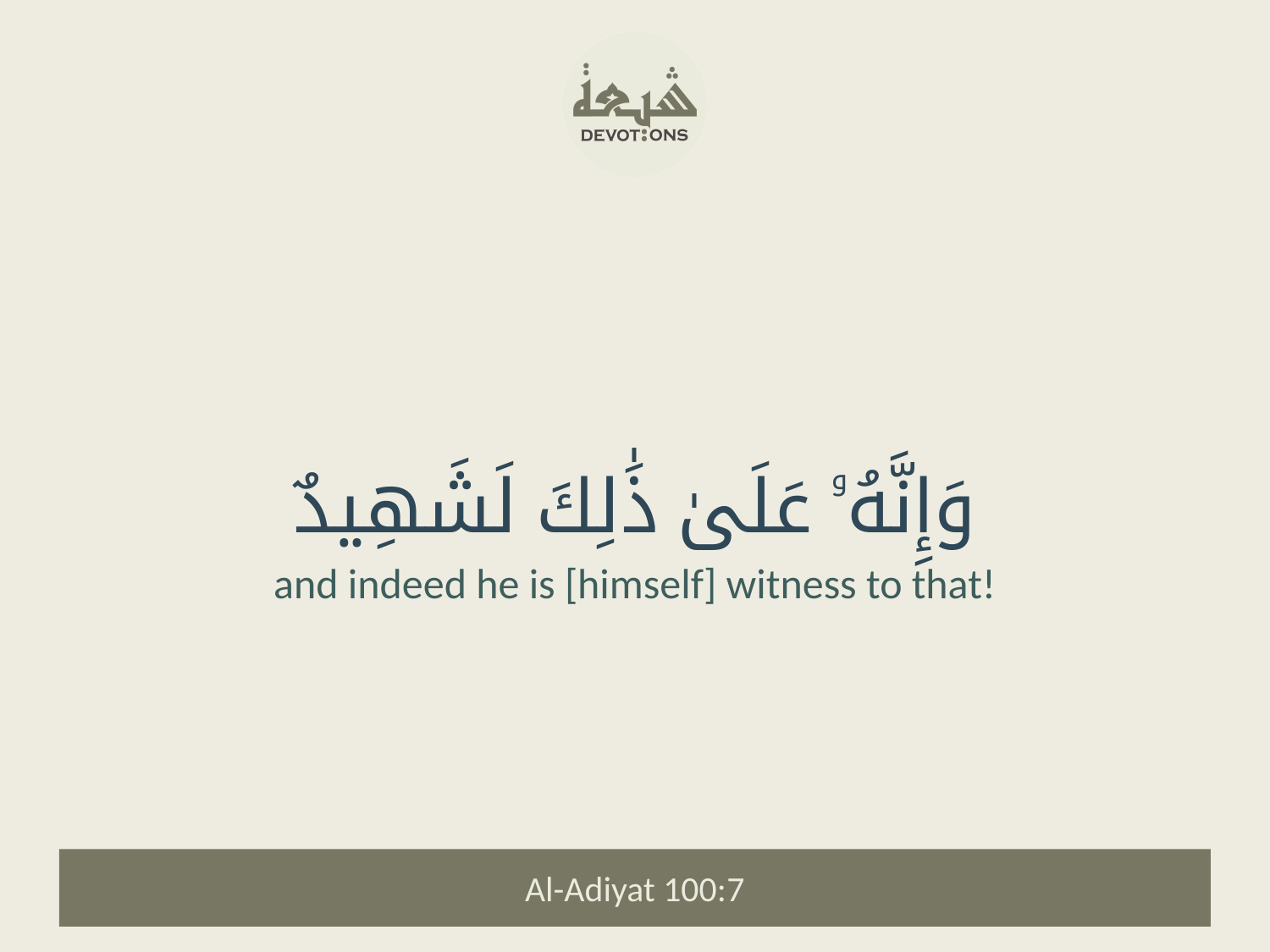

وَإِنَّهُۥ عَلَىٰ ذَٰلِكَ لَشَهِيدٌ
and indeed he is [himself] witness to that!
Al-Adiyat 100:7